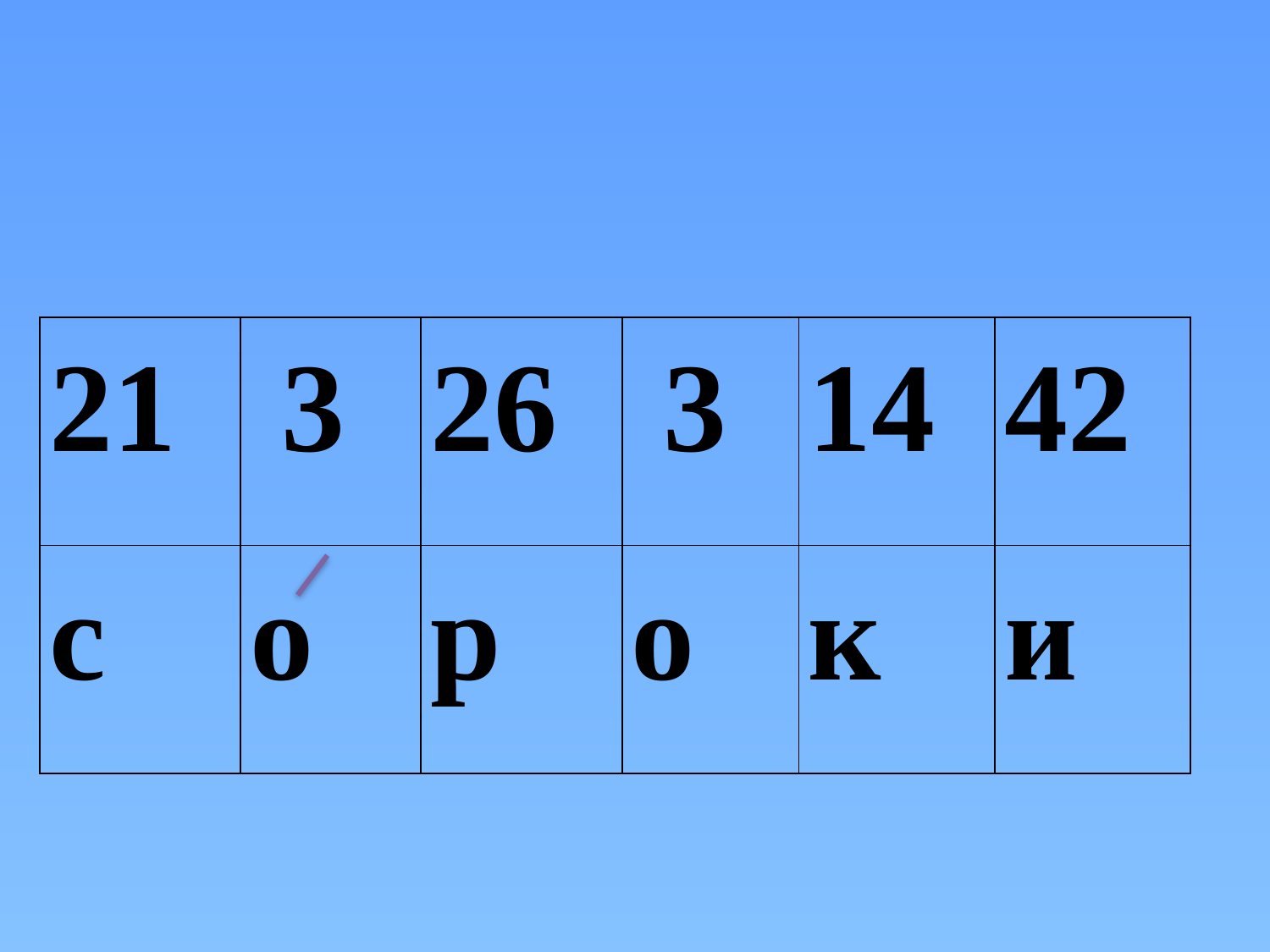

| 21 | 3 | 26 | 3 | 14 | 42 |
| --- | --- | --- | --- | --- | --- |
| с | о | р | о | к | и |